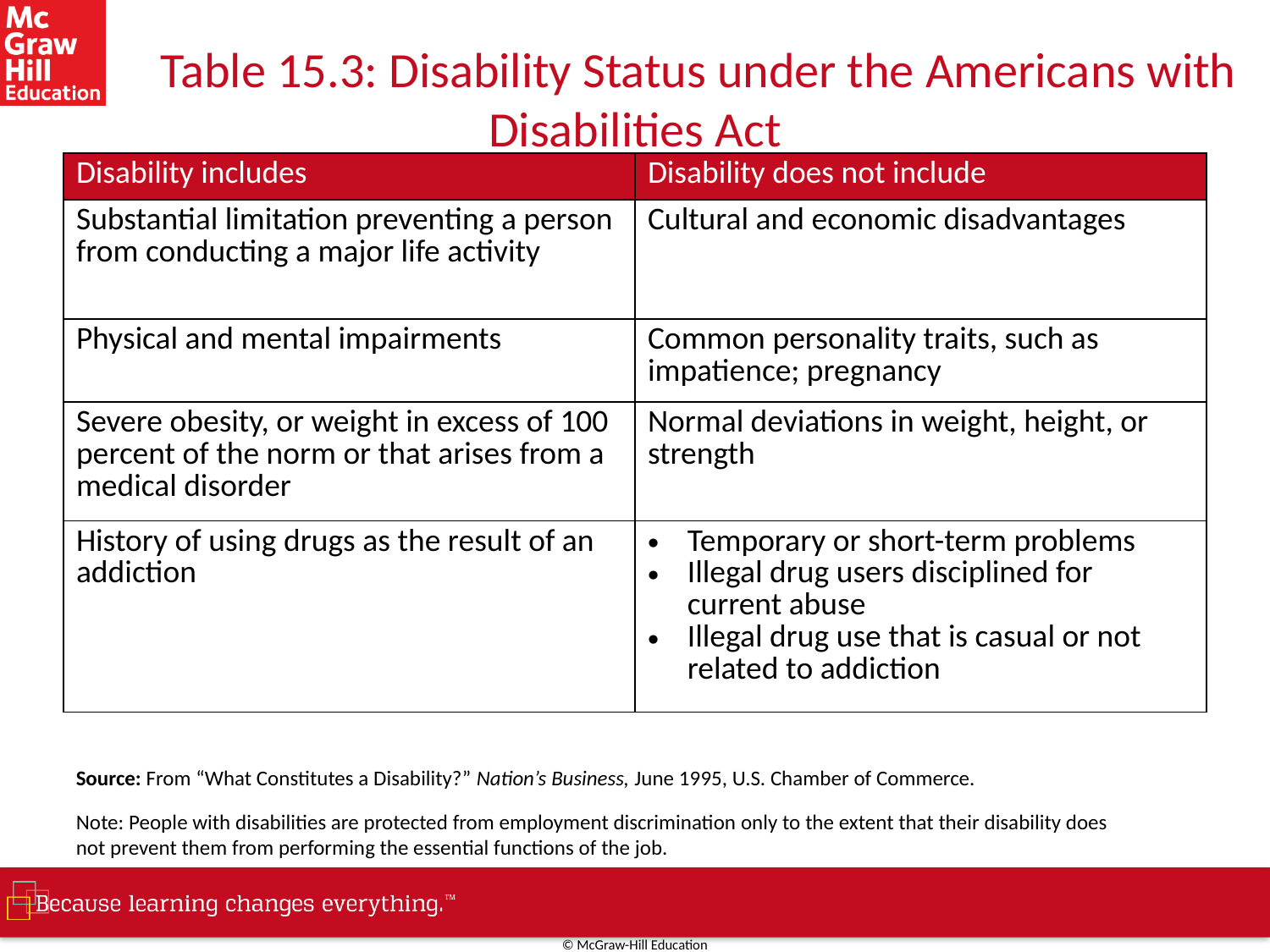

# Table 15.3: Disability Status under the Americans with Disabilities Act
| Disability includes | Disability does not include |
| --- | --- |
| Substantial limitation preventing a person from conducting a major life activity | Cultural and economic disadvantages |
| Physical and mental impairments | Common personality traits, such as impatience; pregnancy |
| Severe obesity, or weight in excess of 100 percent of the norm or that arises from a medical disorder | Normal deviations in weight, height, or strength |
| History of using drugs as the result of an addiction | Temporary or short-term problems Illegal drug users disciplined for current abuse Illegal drug use that is casual or not related to addiction |
Source: From “What Constitutes a Disability?” Nation’s Business, June 1995, U.S. Chamber of Commerce.
Note: People with disabilities are protected from employment discrimination only to the extent that their disability does not prevent them from performing the essential functions of the job.